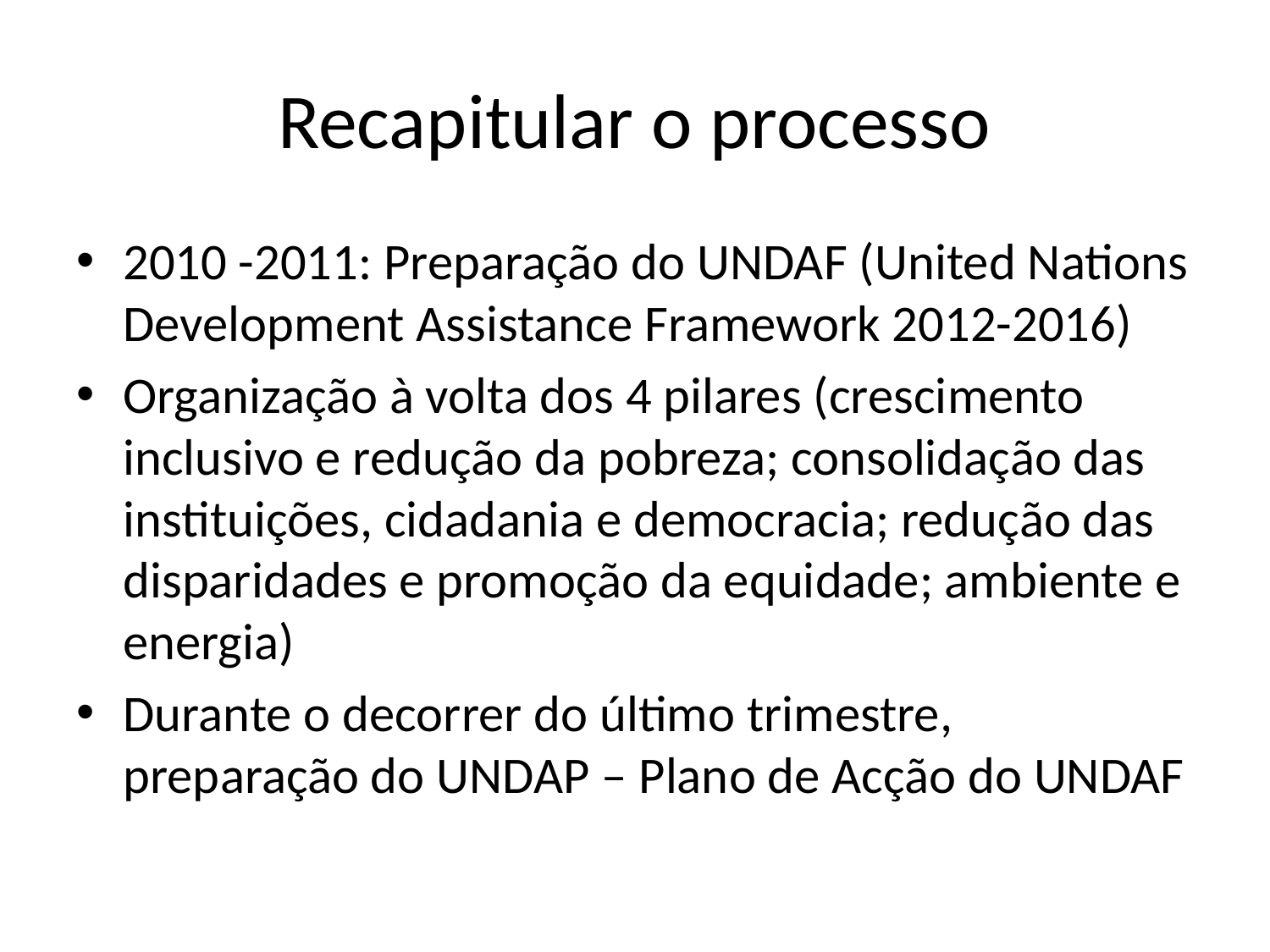

# Recapitular o processo
2010 -2011: Preparação do UNDAF (United Nations Development Assistance Framework 2012-2016)
Organização à volta dos 4 pilares (crescimento inclusivo e redução da pobreza; consolidação das instituições, cidadania e democracia; redução das disparidades e promoção da equidade; ambiente e energia)
Durante o decorrer do último trimestre, preparação do UNDAP – Plano de Acção do UNDAF